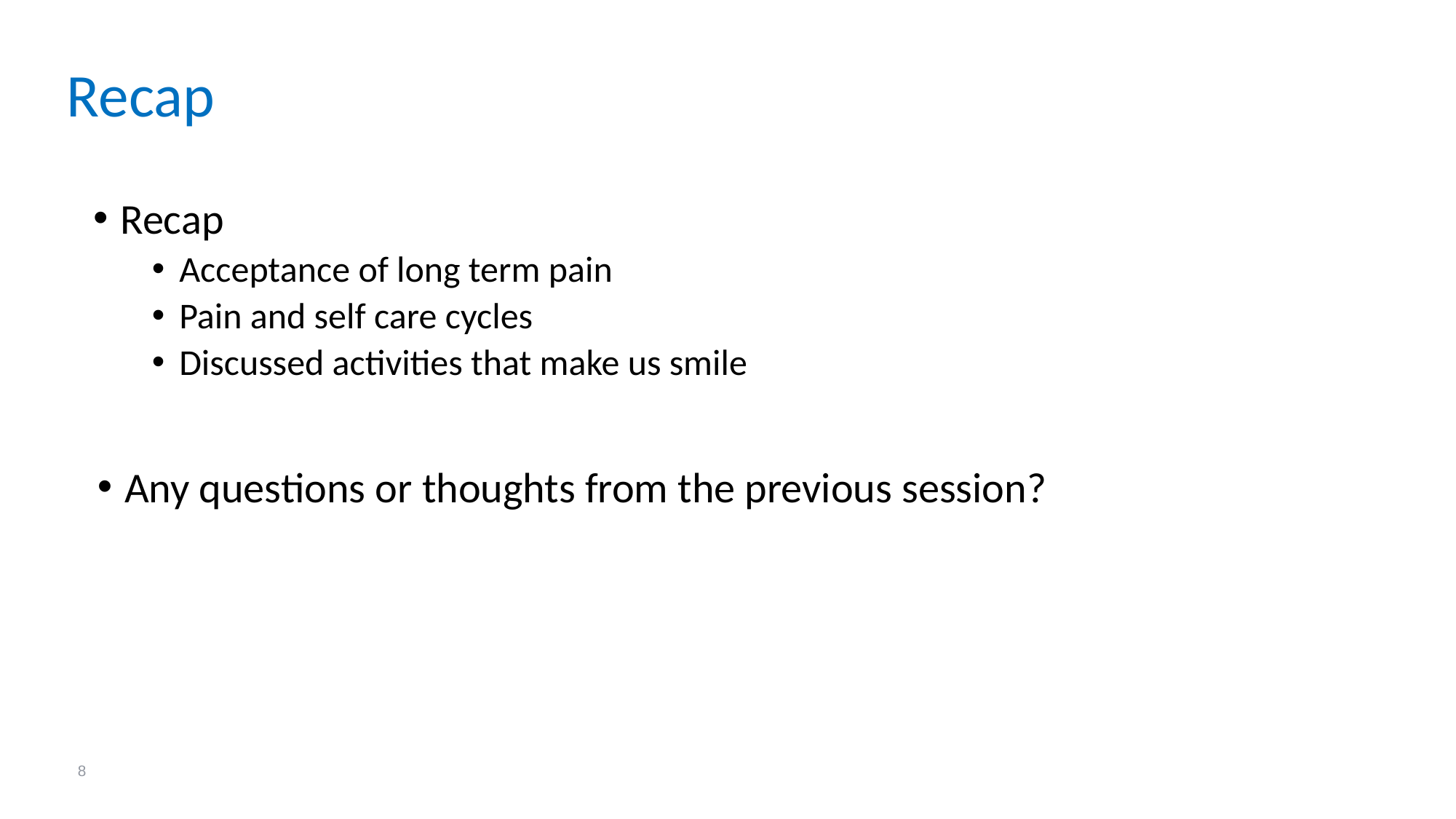

# Recap
Recap
Acceptance of long term pain
Pain and self care cycles
Discussed activities that make us smile

Any questions or thoughts from the previous session?

8